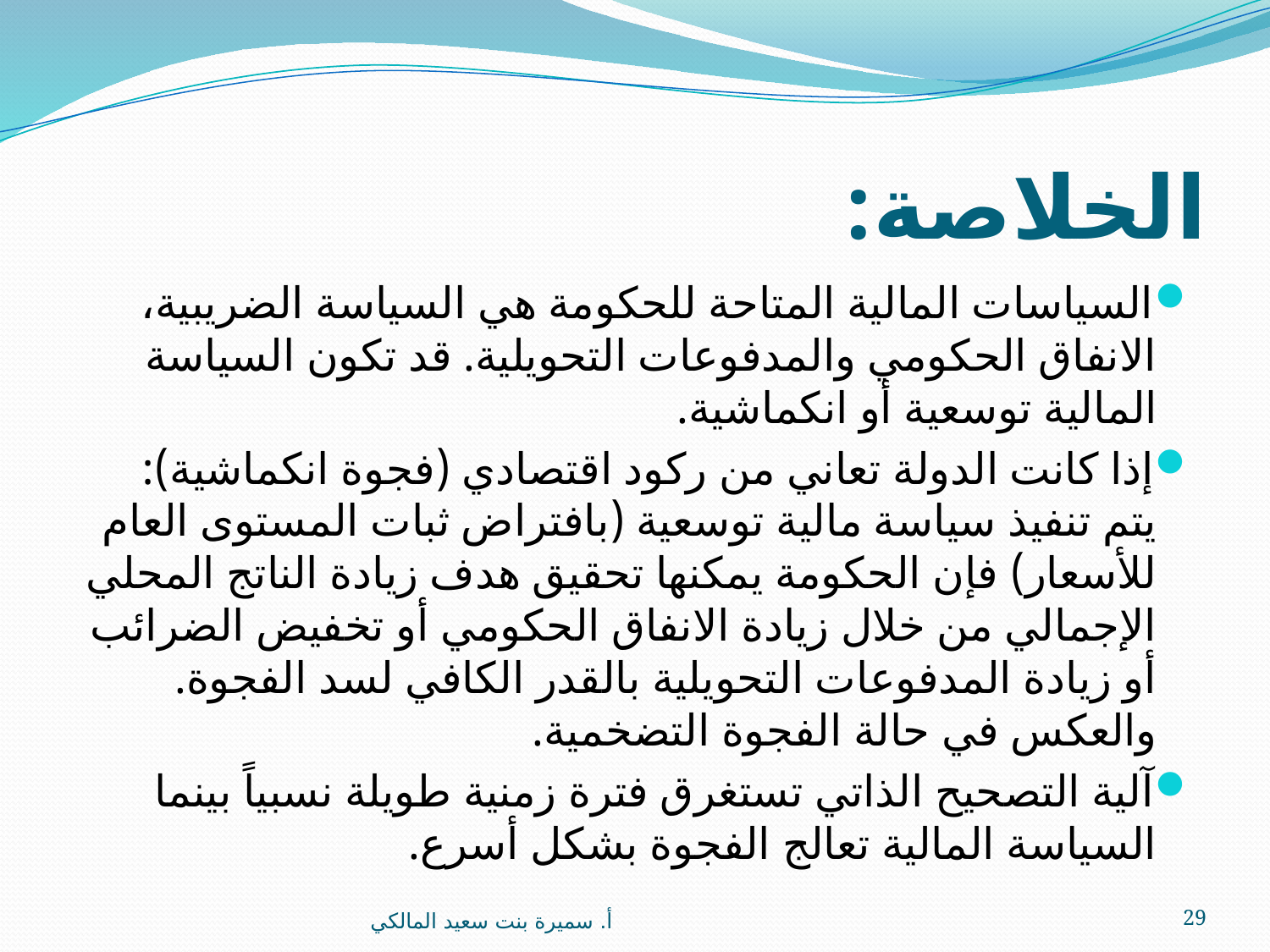

# الخلاصة:
السياسات المالية المتاحة للحكومة هي السياسة الضريبية، الانفاق الحكومي والمدفوعات التحويلية. قد تكون السياسة المالية توسعية أو انكماشية.
إذا كانت الدولة تعاني من ركود اقتصادي (فجوة انكماشية): يتم تنفيذ سياسة مالية توسعية (بافتراض ثبات المستوى العام للأسعار) فإن الحكومة يمكنها تحقيق هدف زيادة الناتج المحلي الإجمالي من خلال زيادة الانفاق الحكومي أو تخفيض الضرائب أو زيادة المدفوعات التحويلية بالقدر الكافي لسد الفجوة. والعكس في حالة الفجوة التضخمية.
آلية التصحيح الذاتي تستغرق فترة زمنية طويلة نسبياً بينما السياسة المالية تعالج الفجوة بشكل أسرع.

أ. سميرة بنت سعيد المالكي
29